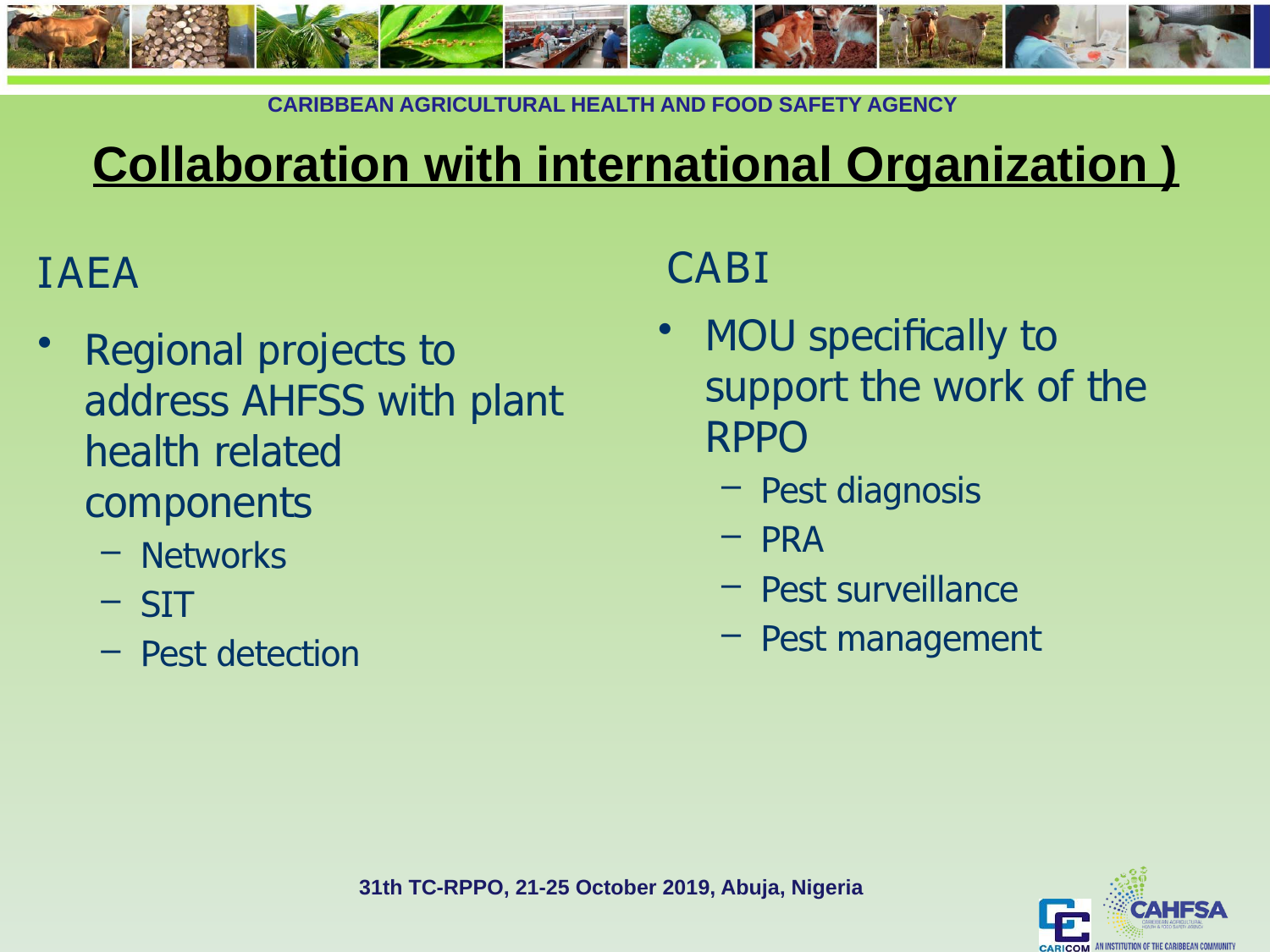

# Collaboration with international Organization )
CABI
IAEA

MOU specifically to support the work of the RPPO
Pest diagnosis
PRA
Pest surveillance
Pest management
Regional projects to address AHFSS with plant health related components
Networks
SIT
Pest detection